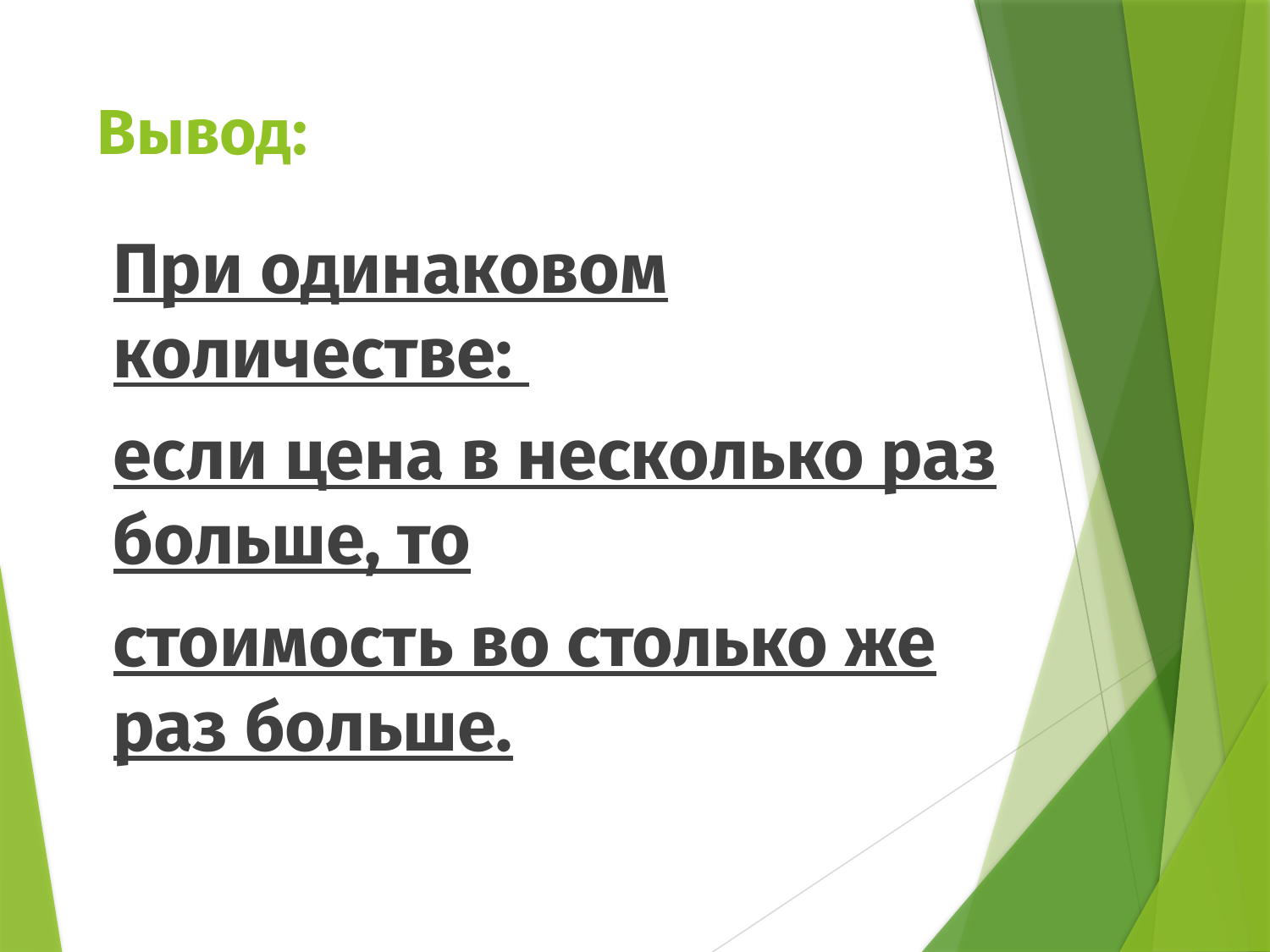

# Вывод:
При одинаковом количестве:
если цена в несколько раз больше, то
стоимость во столько же раз больше.